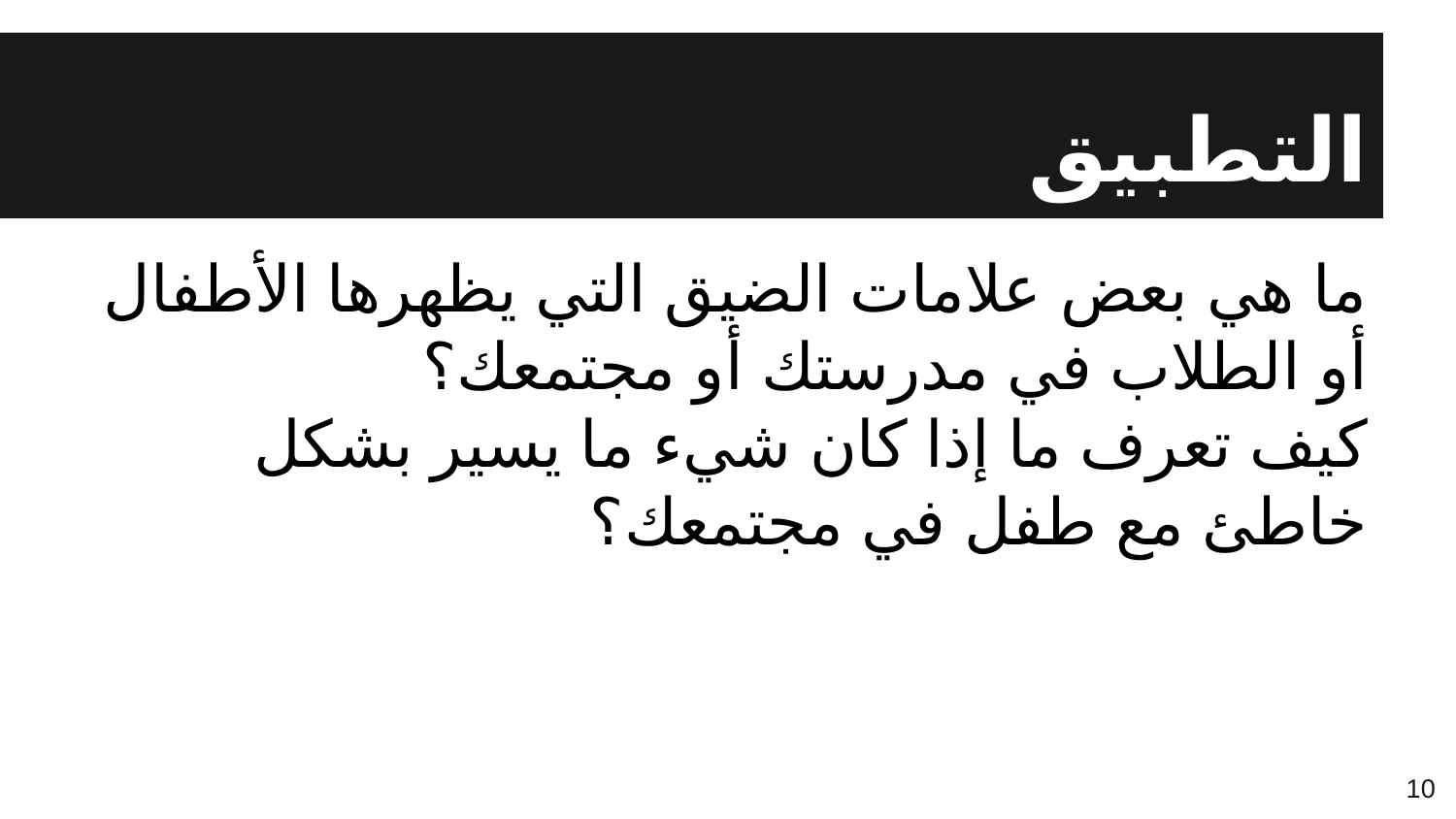

# التطبيق
ما هي بعض علامات الضيق التي يظهرها الأطفال أو الطلاب في مدرستك أو مجتمعك؟
كيف تعرف ما إذا كان شيء ما يسير بشكل خاطئ مع طفل في مجتمعك؟
10